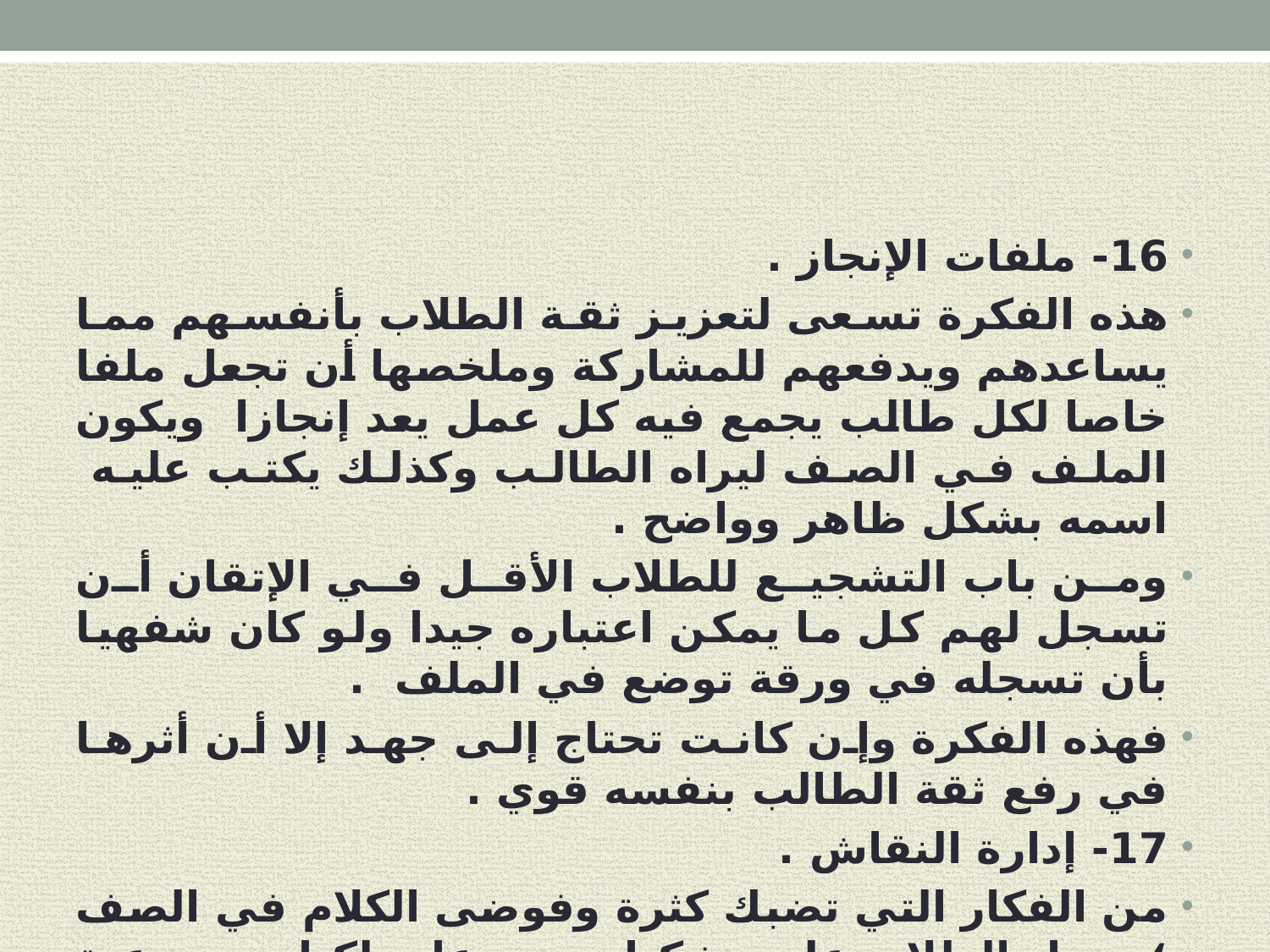

#
16- ملفات الإنجاز .
هذه الفكرة تسعى لتعزيز ثقة الطلاب بأنفسهم مما يساعدهم ويدفعهم للمشاركة وملخصها أن تجعل ملفا خاصا لكل طالب يجمع فيه كل عمل يعد إنجازا  ويكون الملف في الصف ليراه الطالب وكذلك يكتب عليه  اسمه بشكل ظاهر وواضح .
ومن باب التشجيع للطلاب الأقل في الإتقان أن تسجل لهم كل ما يمكن اعتباره جيدا ولو كان شفهيا بأن تسجله في ورقة توضع في الملف  .
فهذه الفكرة وإن كانت تحتاج إلى جهد إلا أن أثرها في رفع ثقة الطالب بنفسه قوي .
17- إدارة النقاش .
من الفكار التي تضبك كثرة وفوضى الكلام في الصف ؛ جعل الطلاب على شكل مجموعات لكل مجموعة رئيس ، ثم تسجل اسماء المجموعات على السبورة ويسجل مالها وما عليها من نقاط يتم الاتفاق عليها مع الطلاب .
18- التذكير برفع الأيدي .
من الفوضى الشائعة في الفصول الجواب أو السؤال من قبل الطالب دون استئذان وهذا يحدث فوضى في الفصل ولذلك كن صارم في إيجاد نظام متفق عليه ينص على عدم السماح للطلاب بالكلام دون استئذان برفع اليد وحتى يكون النظام مثمرا عليك أن تناقشه مع طلابك بداية لعرفوا فوائده ، ثم كن حازما في تنفيذه ولا تخل به أنت تتجاوب مع من يخالفه منهم ، عزز الطالب الذي يلتزم بها النظام بصور التعزيز المختلفة ، نبه وباستمرار كل من يخالف هذا النظام .